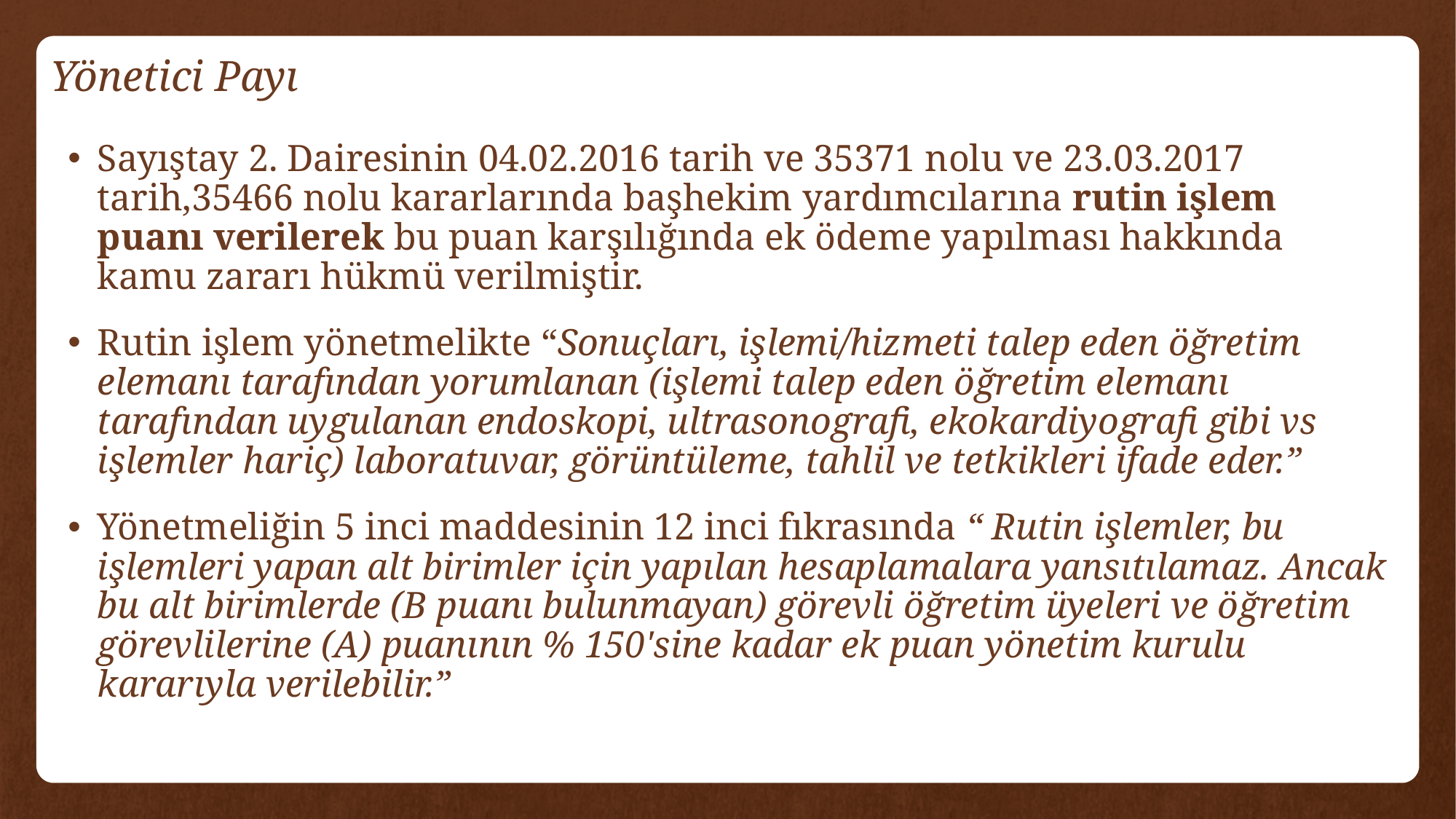

# Yönetici Payı
Sayıştay 2. Dairesinin 04.02.2016 tarih ve 35371 nolu ve 23.03.2017 tarih,35466 nolu kararlarında başhekim yardımcılarına rutin işlem puanı verilerek bu puan karşılığında ek ödeme yapılması hakkında kamu zararı hükmü verilmiştir.
Rutin işlem yönetmelikte “Sonuçları, işlemi/hizmeti talep eden öğretim elemanı tarafından yorumlanan (işlemi talep eden öğretim elemanı tarafından uygulanan endoskopi, ultrasonografi, ekokardiyografi gibi vs işlemler hariç) laboratuvar, görüntüleme, tahlil ve tetkikleri ifade eder.”
Yönetmeliğin 5 inci maddesinin 12 inci fıkrasında “ Rutin işlemler, bu işlemleri yapan alt birimler için yapılan hesaplamalara yansıtılamaz. Ancak bu alt birimlerde (B puanı bulunmayan) görevli öğretim üyeleri ve öğretim görevlilerine (A) puanının % 150'sine kadar ek puan yönetim kurulu kararıyla verilebilir.”